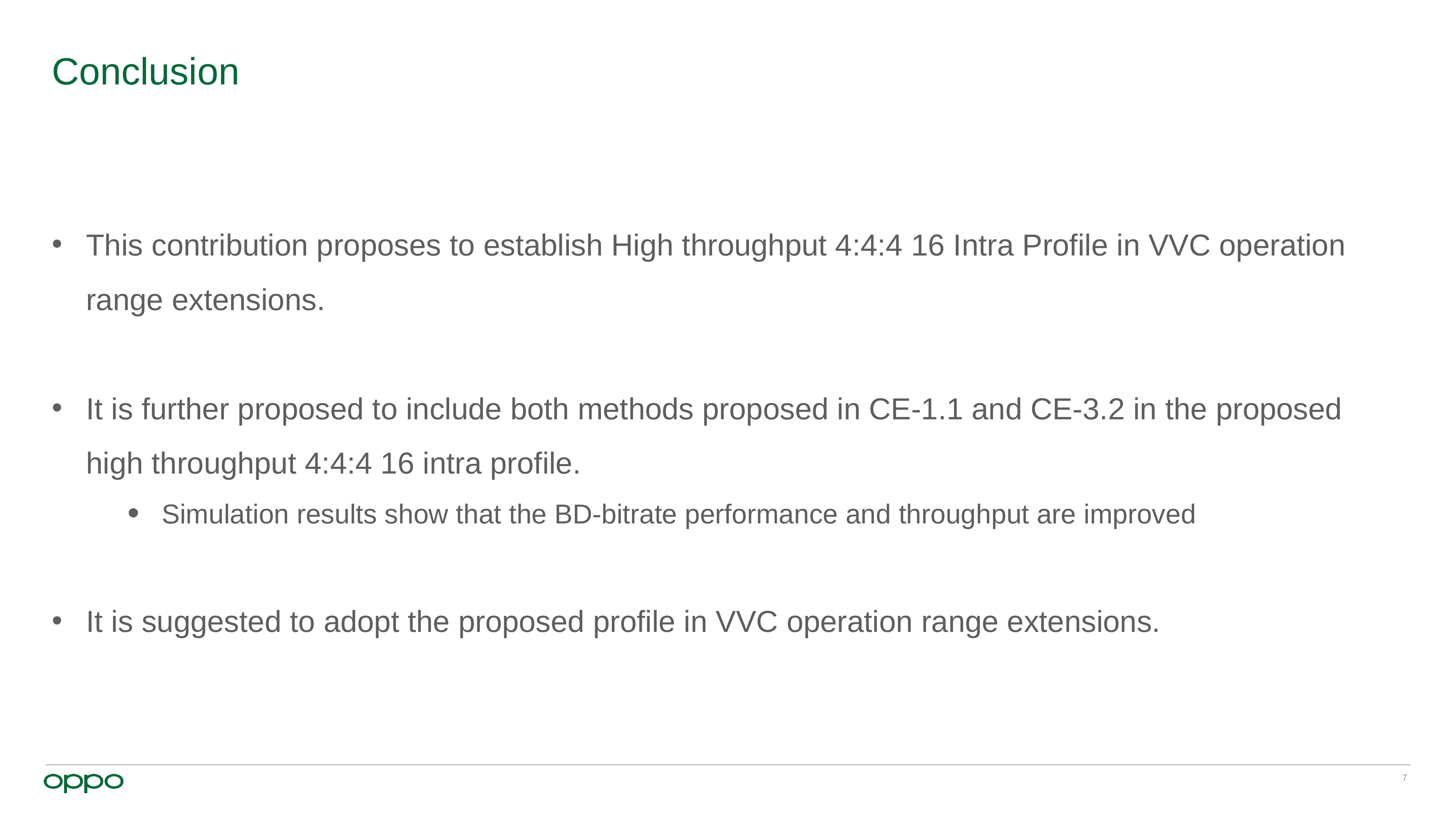

# Conclusion
This contribution proposes to establish High throughput 4:4:4 16 Intra Profile in VVC operation range extensions.

It is further proposed to include both methods proposed in CE-1.1 and CE-3.2 in the proposed high throughput 4:4:4 16 intra profile.
Simulation results show that the BD-bitrate performance and throughput are improved

It is suggested to adopt the proposed profile in VVC operation range extensions.